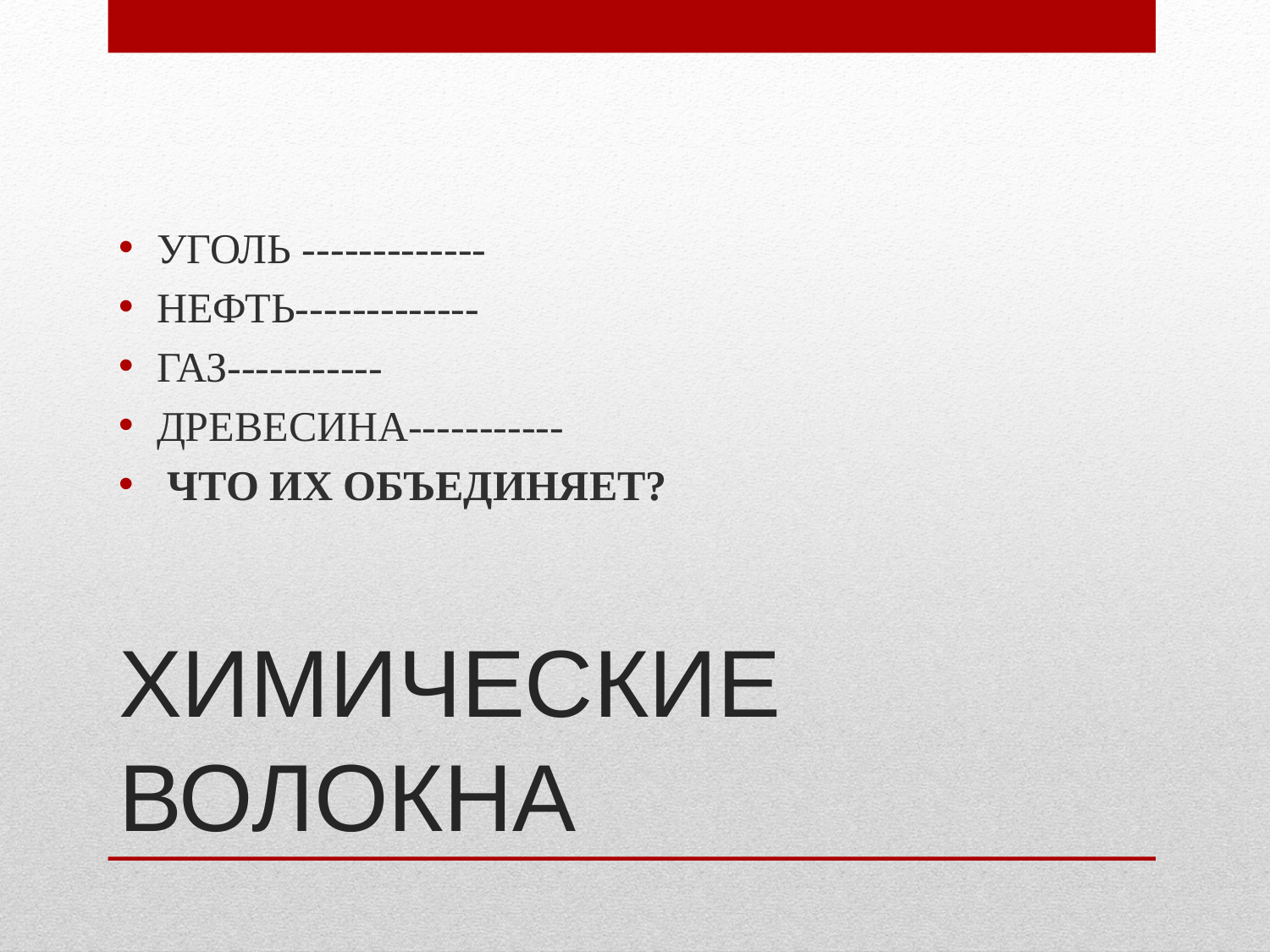

УГОЛЬ -------------
НЕФТЬ-------------
ГАЗ-----------
ДРЕВЕСИНА-----------
 ЧТО ИХ ОБЪЕДИНЯЕТ?
# ХИМИЧЕСКИЕ  ВОЛОКНА